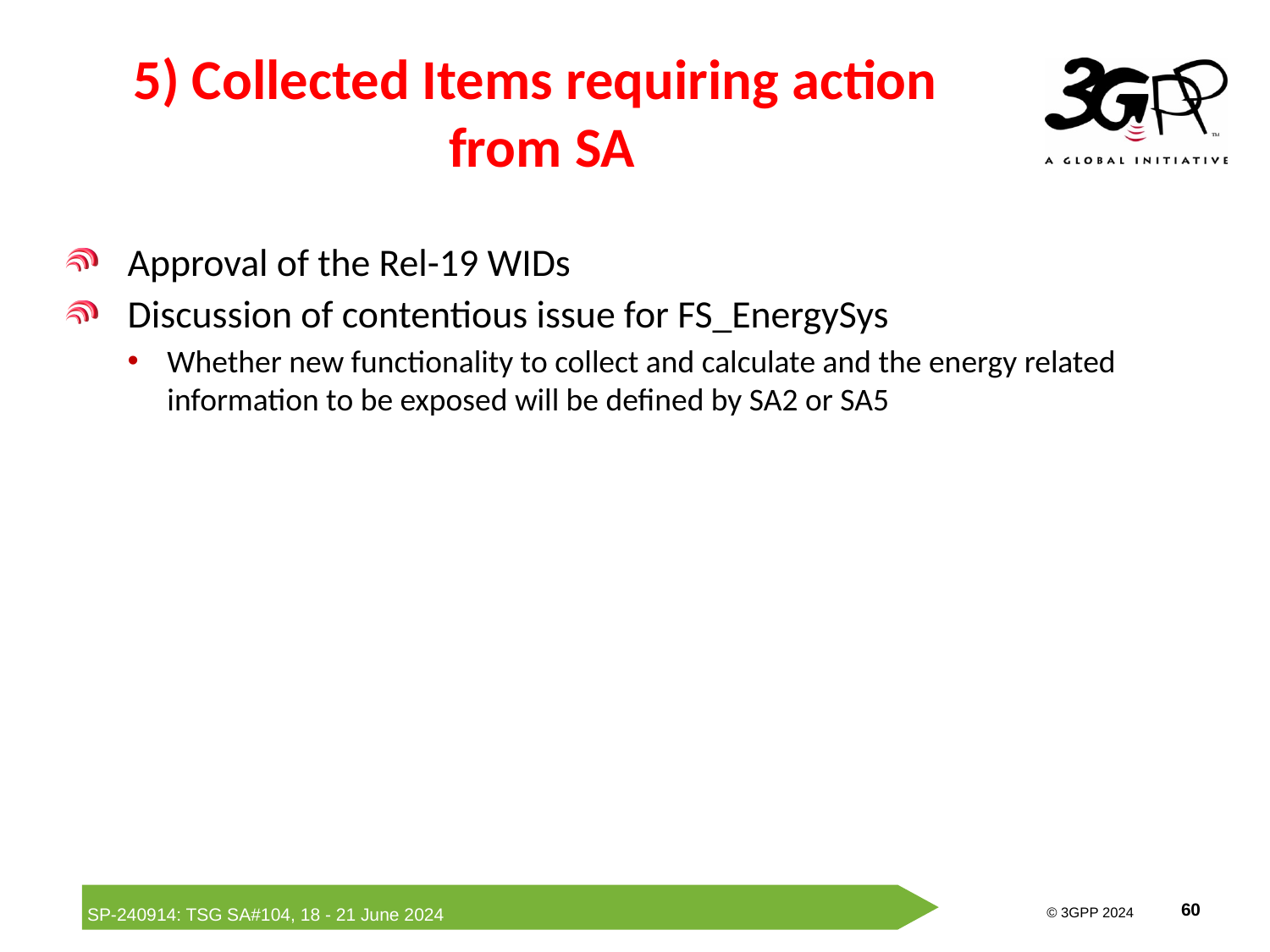

# 5) Collected Items requiring action from SA
Approval of the Rel-19 WIDs
Discussion of contentious issue for FS_EnergySys
Whether new functionality to collect and calculate and the energy related information to be exposed will be defined by SA2 or SA5